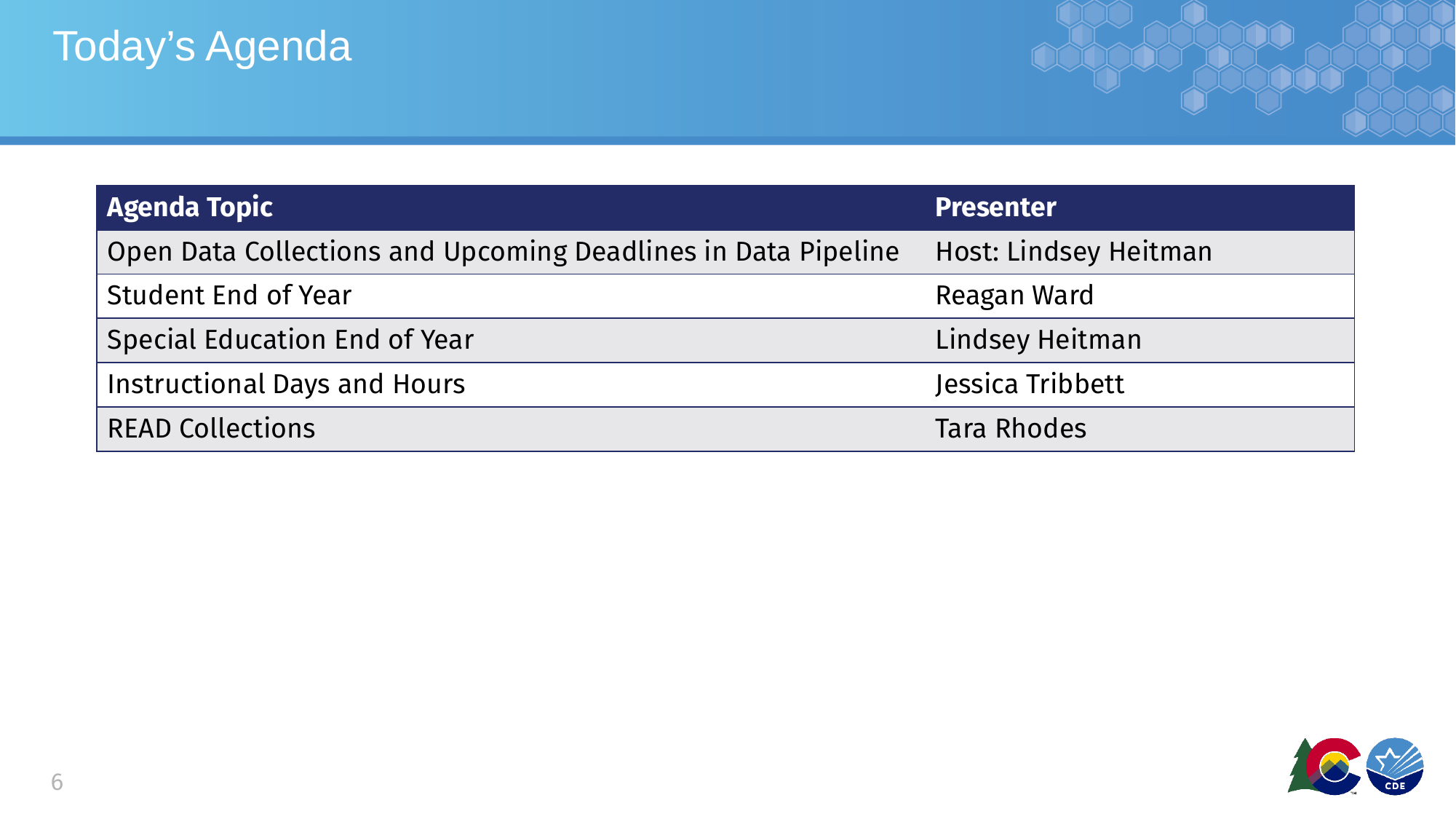

# Today’s Agenda
| Agenda Topic | Presenter |
| --- | --- |
| Open Data Collections and Upcoming Deadlines in Data Pipeline | Host: Lindsey Heitman |
| Student End of Year | Reagan Ward |
| Special Education End of Year | Lindsey Heitman |
| Instructional Days and Hours | Jessica Tribbett |
| READ Collections | Tara Rhodes |
6